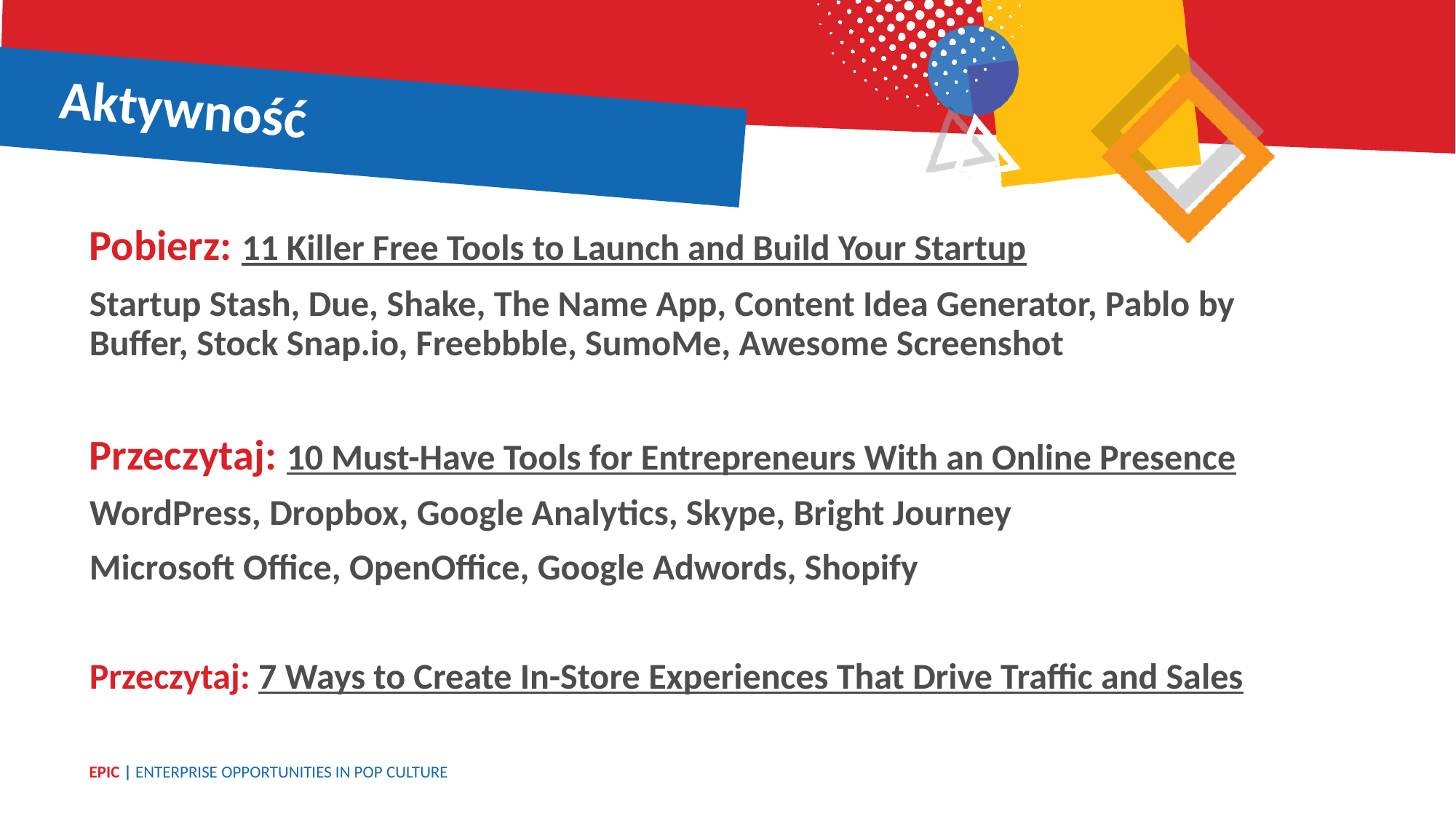

Aktywność
Pobierz: 11 Killer Free Tools to Launch and Build Your Startup
Startup Stash, Due, Shake, The Name App, Content Idea Generator, Pablo by Buffer, Stock Snap.io, Freebbble, SumoMe, Awesome Screenshot

Przeczytaj: 10 Must-Have Tools for Entrepreneurs With an Online Presence
WordPress, Dropbox, Google Analytics, Skype, Bright Journey
Microsoft Office, OpenOffice, Google Adwords, Shopify

Przeczytaj: 7 Ways to Create In-Store Experiences That Drive Traffic and Sales